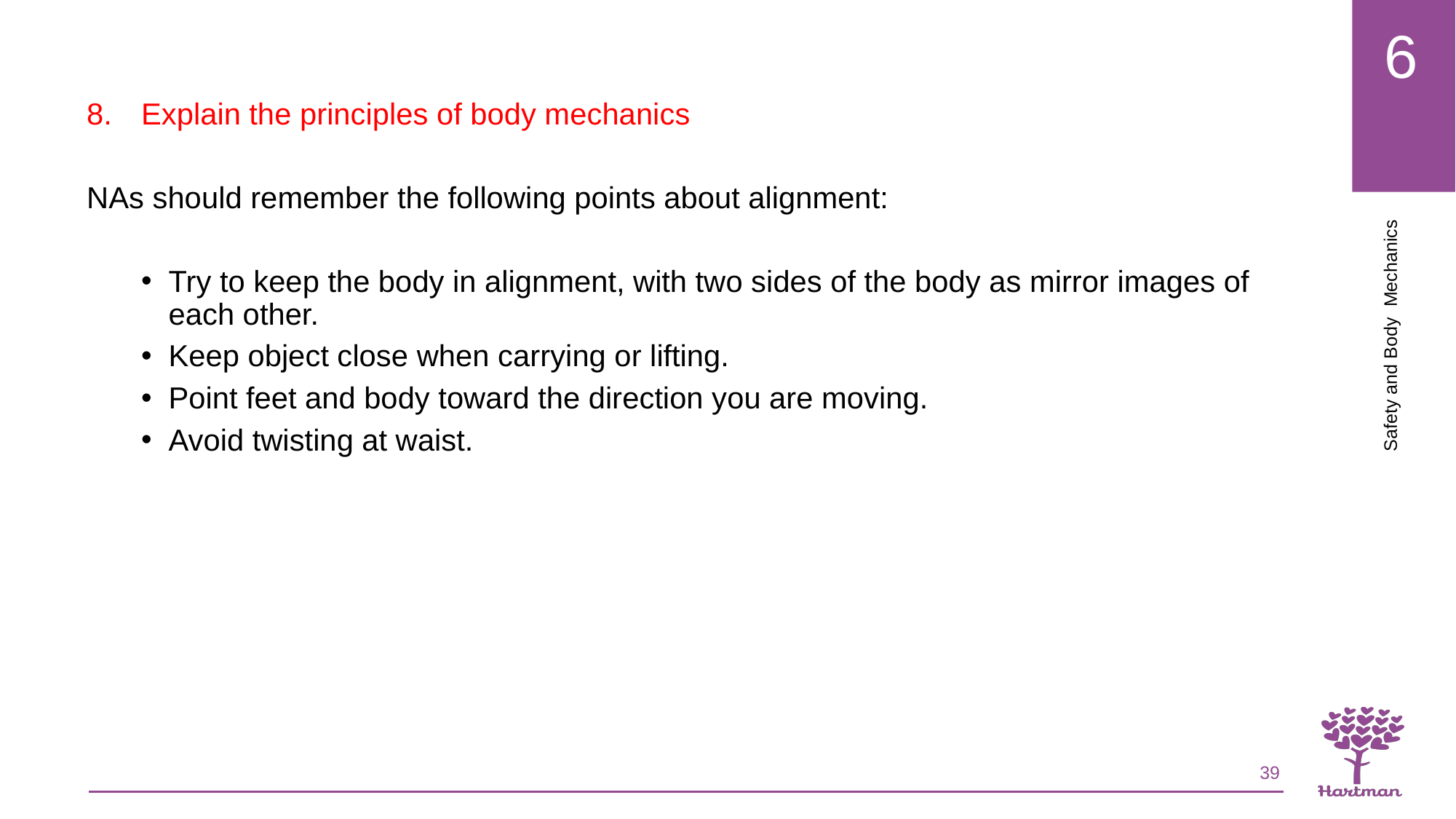

Explain the principles of body mechanics

NAs should remember the following points about alignment:

Try to keep the body in alignment, with two sides of the body as mirror images of each other.
Keep object close when carrying or lifting.
Point feet and body toward the direction you are moving.
Avoid twisting at waist.

39